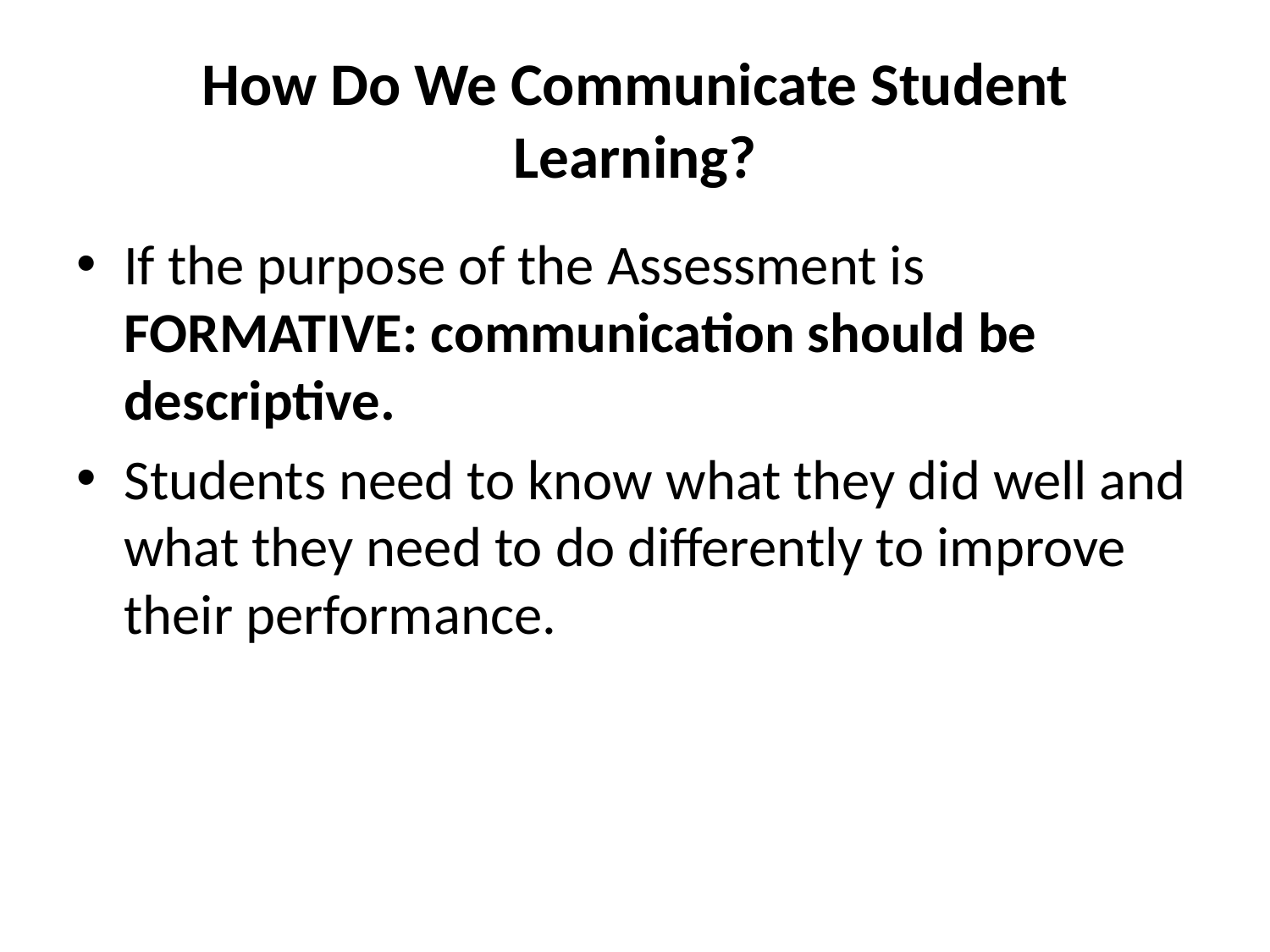

# How Do We Communicate Student Learning?
If the purpose of the Assessment is FORMATIVE: communication should be descriptive.
Students need to know what they did well and what they need to do differently to improve their performance.